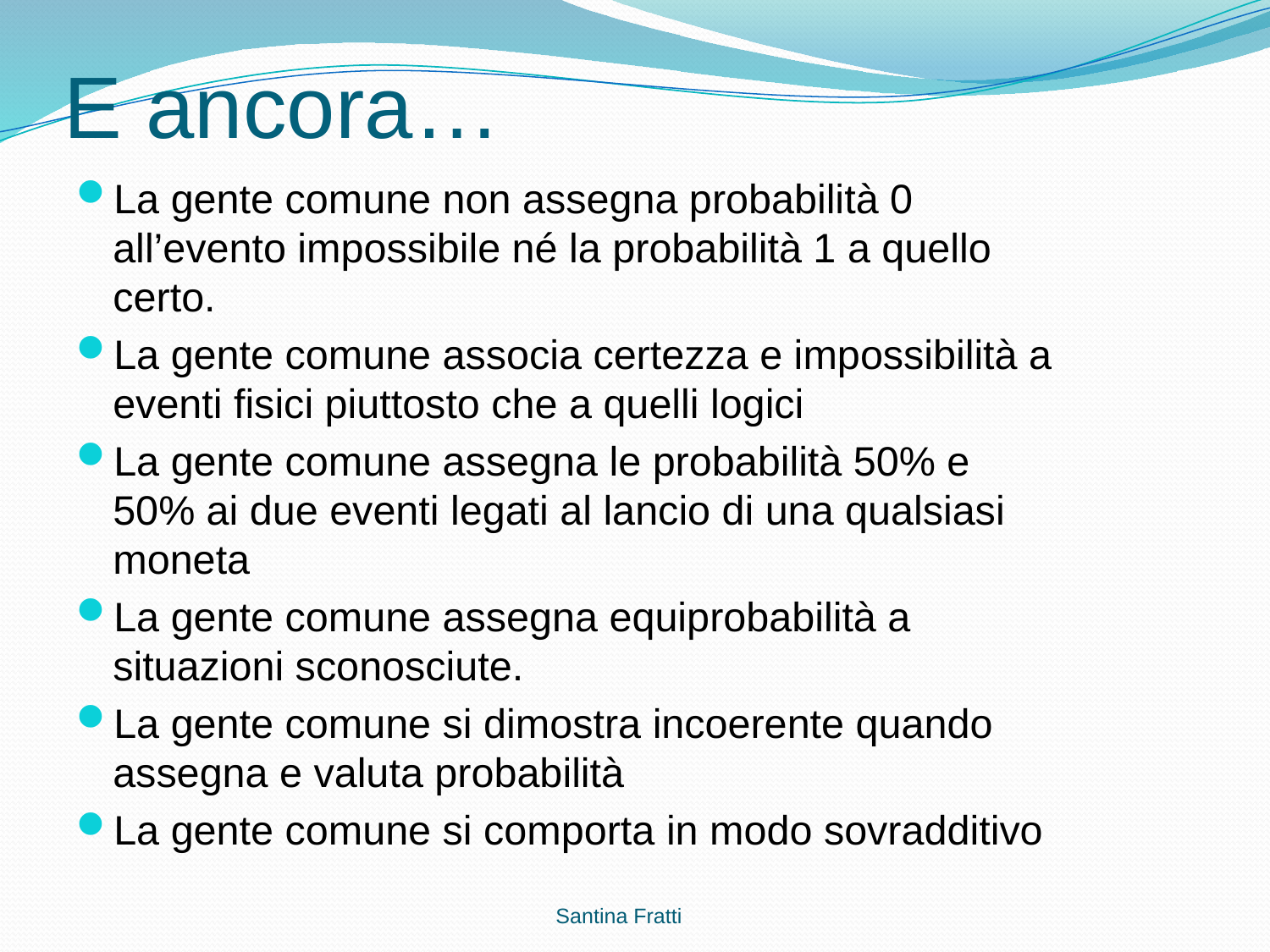

# E ancora…
La gente comune non assegna probabilità 0 all’evento impossibile né la probabilità 1 a quello certo.
La gente comune associa certezza e impossibilità a eventi fisici piuttosto che a quelli logici
La gente comune assegna le probabilità 50% e 50% ai due eventi legati al lancio di una qualsiasi moneta
La gente comune assegna equiprobabilità a situazioni sconosciute.
La gente comune si dimostra incoerente quando assegna e valuta probabilità
La gente comune si comporta in modo sovradditivo
Santina Fratti